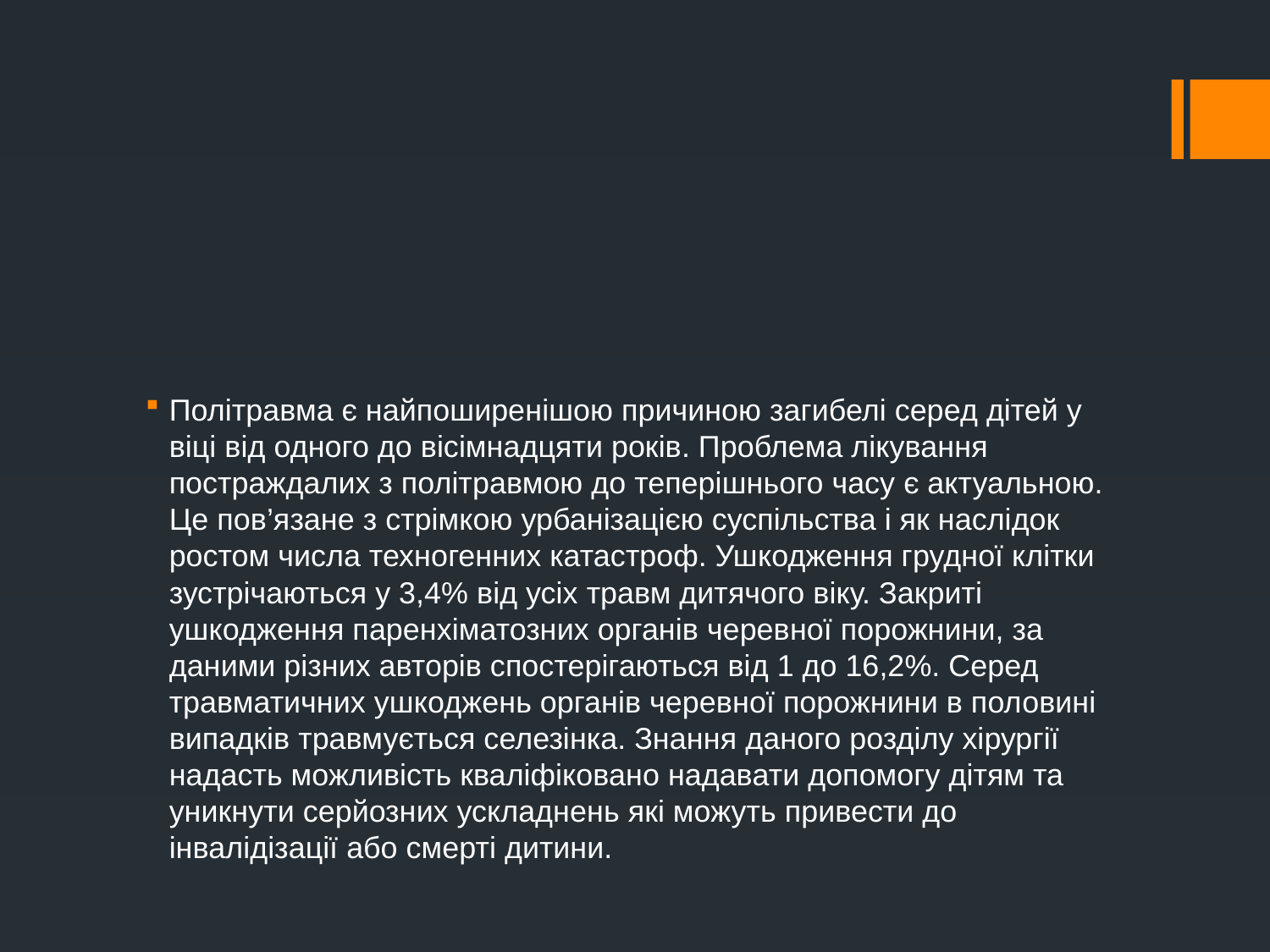

#
Політравма є найпоширенішою причиною загибелі серед дітей у віці від одного до вісімнадцяти років. Проблема лікування постраждалих з політравмою до теперішнього часу є актуальною. Це пов’язане з стрімкою урбанізацією суспільства і як наслідок ростом числа техногенних катастроф. Ушкодження грудної клітки зустрічаються у 3,4% від усіх травм дитячого віку. Закриті ушкодження паренхіматозних органів черевної порожнини, за даними різних авторів спостерігаються від 1 до 16,2%. Серед травматичних ушкоджень органів черевної порожнини в половині випадків травмується селезінка. Знання даного розділу хірургії надасть можливість кваліфіковано надавати допомогу дітям та уникнути серйозних ускладнень які можуть привести до інвалідізації або смерті дитини.